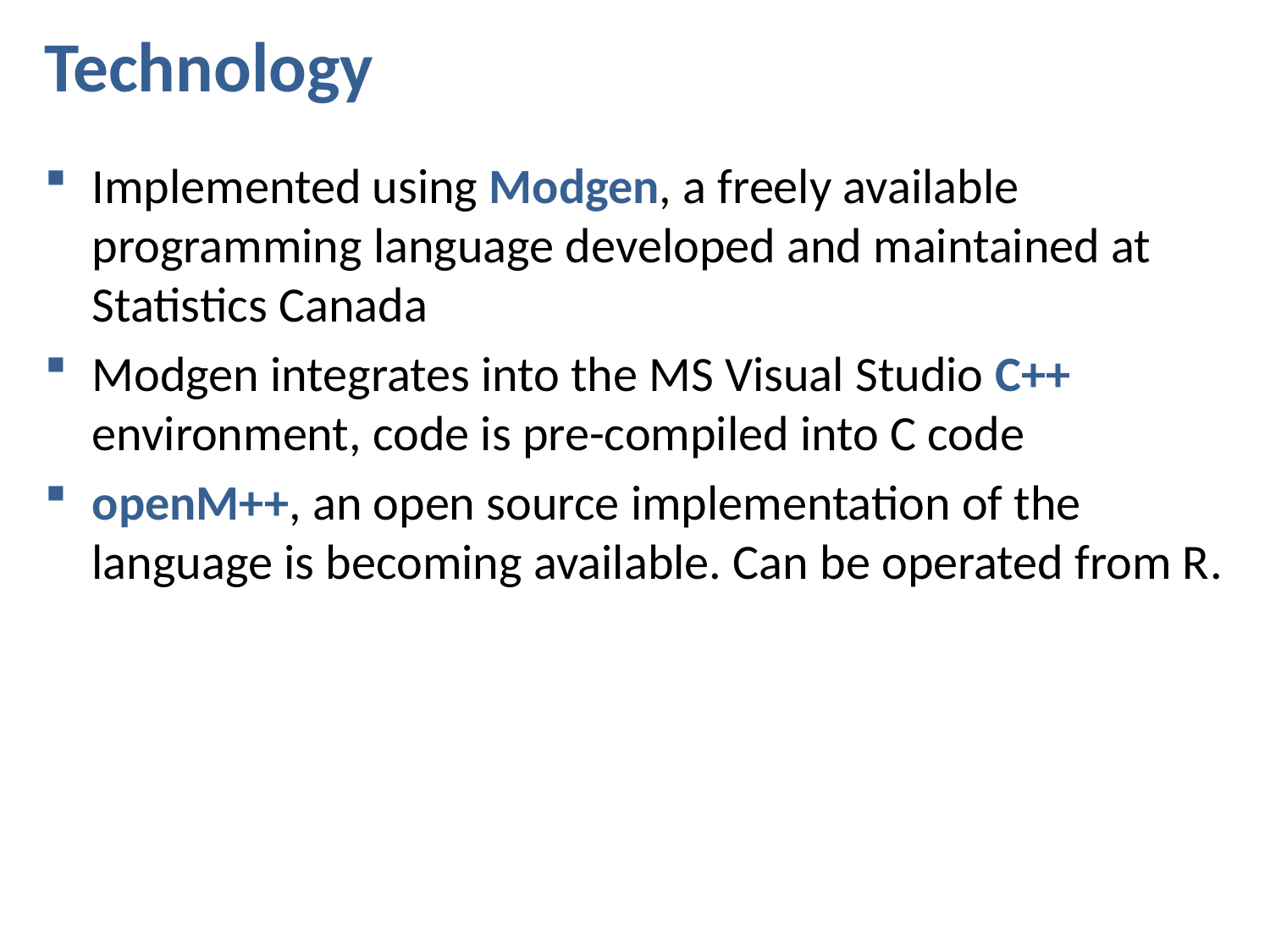

# Technology
Implemented using Modgen, a freely available programming language developed and maintained at Statistics Canada
Modgen integrates into the MS Visual Studio C++ environment, code is pre-compiled into C code
openM++, an open source implementation of the language is becoming available. Can be operated from R.